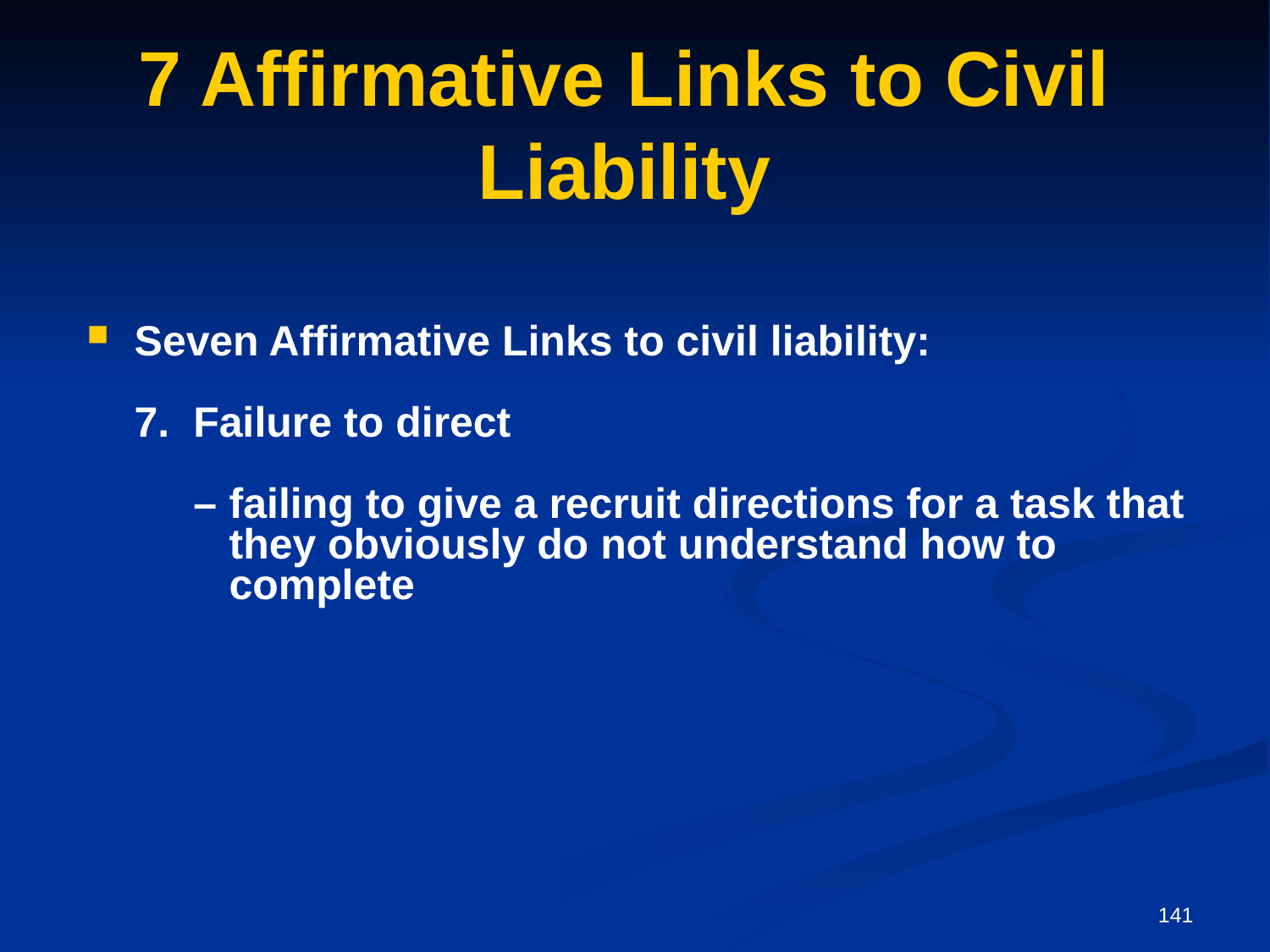

# 7 Affirmative Links to Civil Liability
Seven Affirmative Links to civil liability:

	7.  Failure to direct

	     – failing to give a recruit directions for a task that
            they obviously do not understand how to
            complete

141